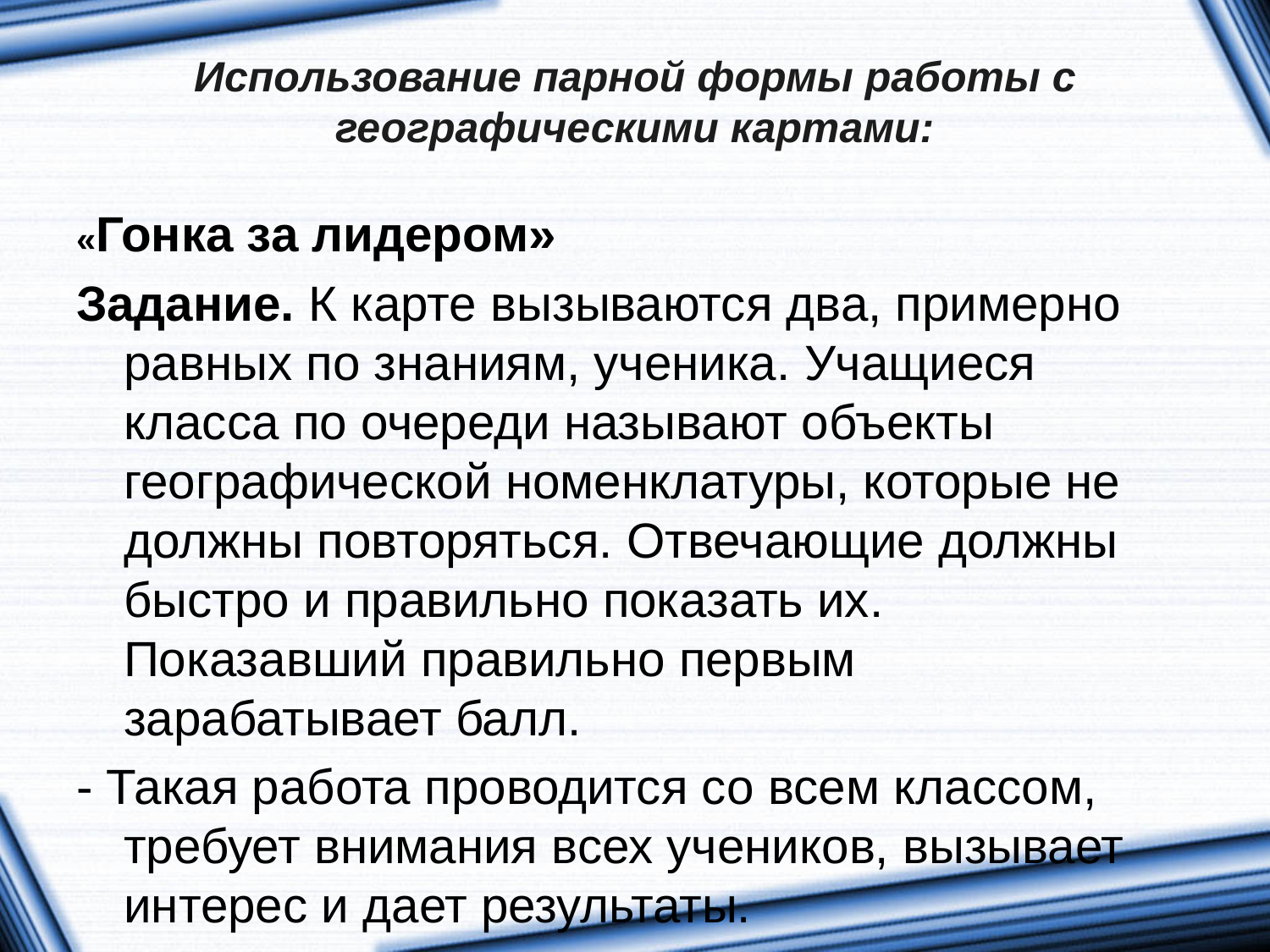

# Использование парной формы работы с географическими картами:
«Гонка за лидером»
Задание. К карте вызываются два, примерно равных по знаниям, ученика. Учащиеся класса по очереди называют объекты географической номенклатуры, которые не должны повторяться. Отвечающие должны быстро и правильно показать их. Показавший правильно первым зарабатывает балл.
- Такая работа проводится со всем классом, требует внимания всех учеников, вызывает интерес и дает результаты.